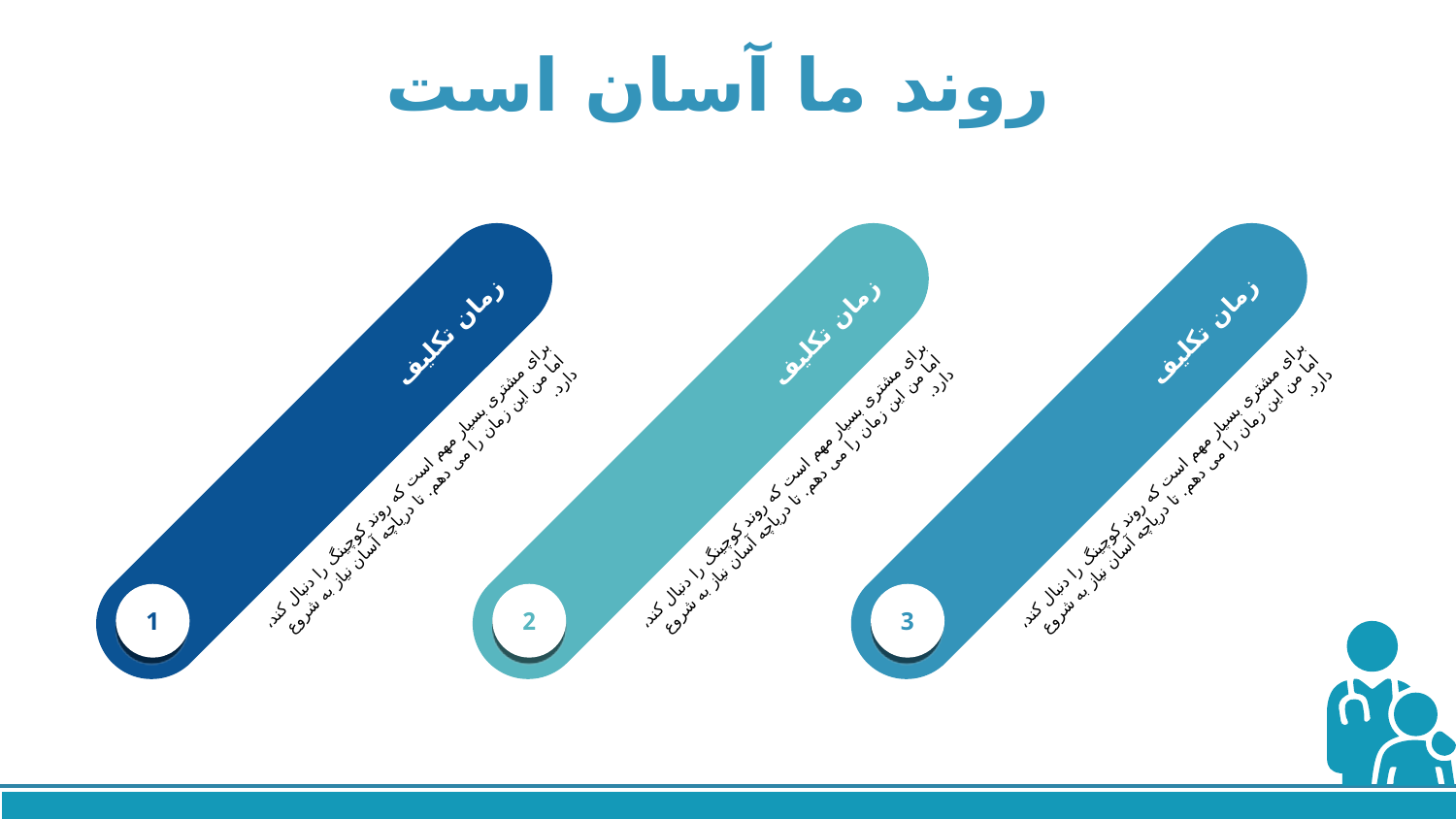

# روند ما آسان است

زمان تکلیف
برای مشتری بسیار مهم است که روند کوچینگ را دنبال کند، اما من این زمان را می دهم. تا دریاچه آسان نیاز به شروع دارد.
3

زمان تکلیف
برای مشتری بسیار مهم است که روند کوچینگ را دنبال کند، اما من این زمان را می دهم. تا دریاچه آسان نیاز به شروع دارد.
2

زمان تکلیف
برای مشتری بسیار مهم است که روند کوچینگ را دنبال کند، اما من این زمان را می دهم. تا دریاچه آسان نیاز به شروع دارد.
1